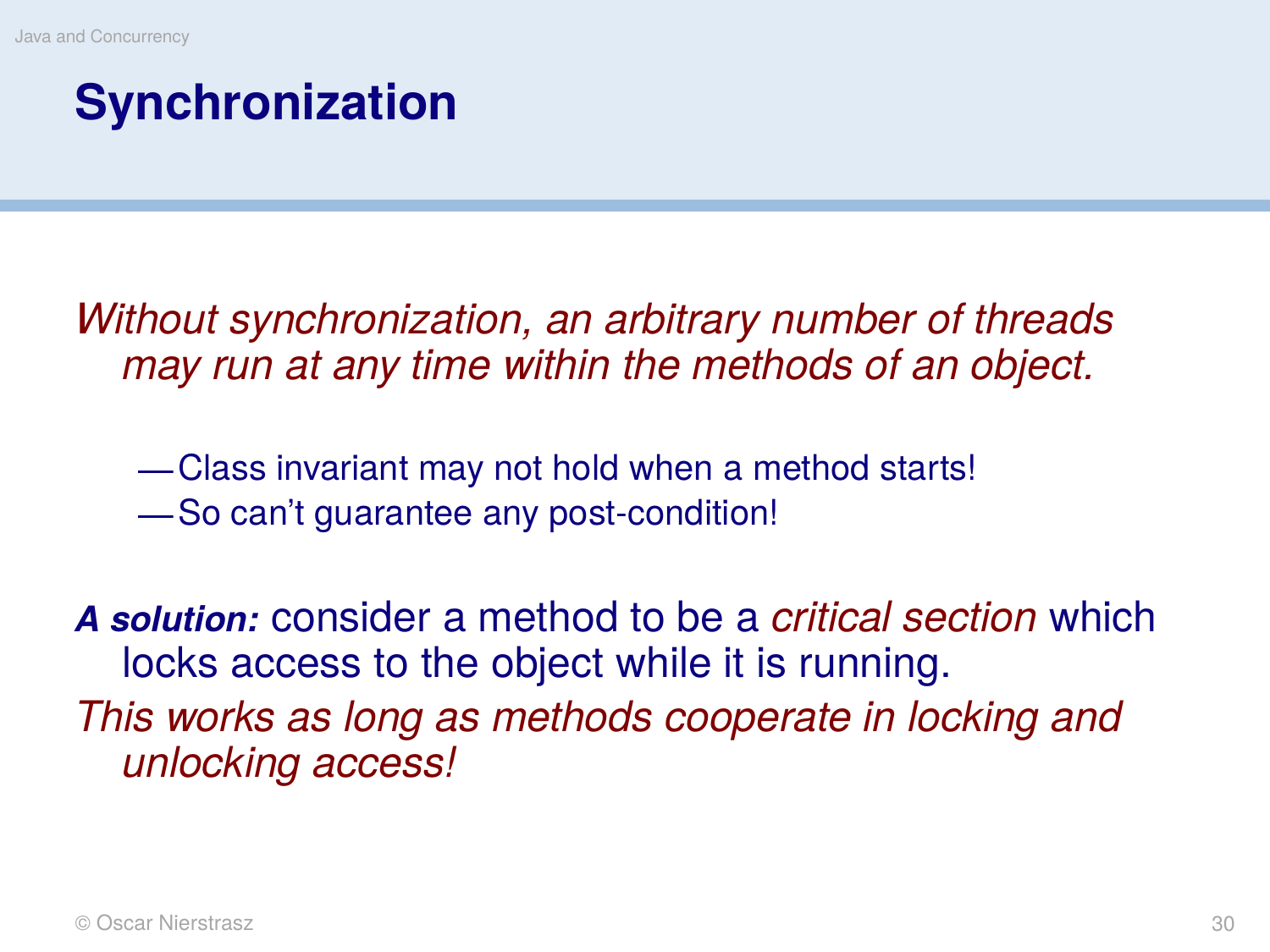

Java and Concurrency
# Synchronization
Without synchronization, an arbitrary number of threads may run at any time within the methods of an object.

Class invariant may not hold when a method starts!
So can’t guarantee any post-condition!

A solution: consider a method to be a critical section which locks access to the object while it is running.
This works as long as methods cooperate in locking and unlocking access!
© Oscar Nierstrasz
30